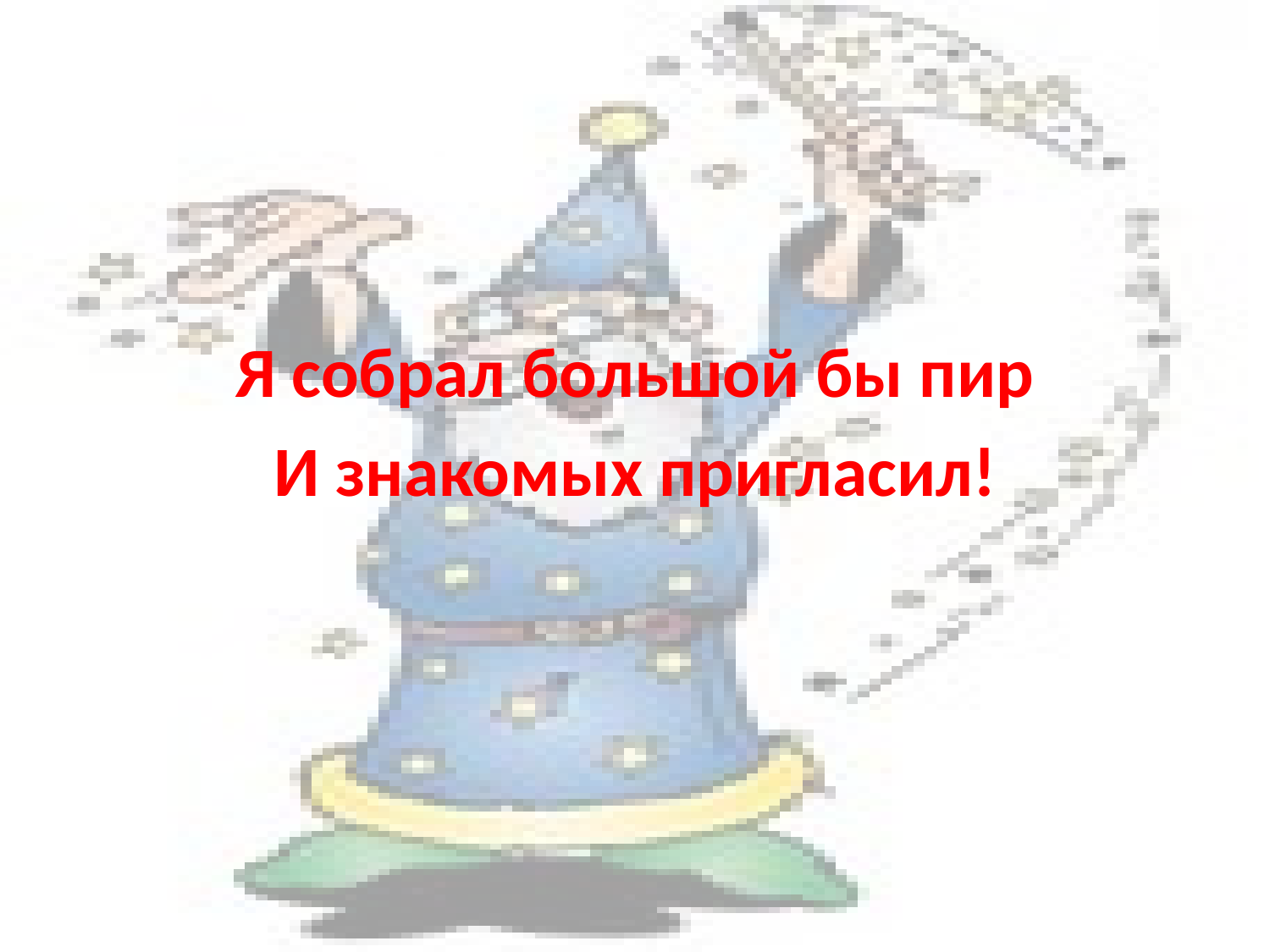

#

Я собрал большой бы пир
И знакомых пригласил!